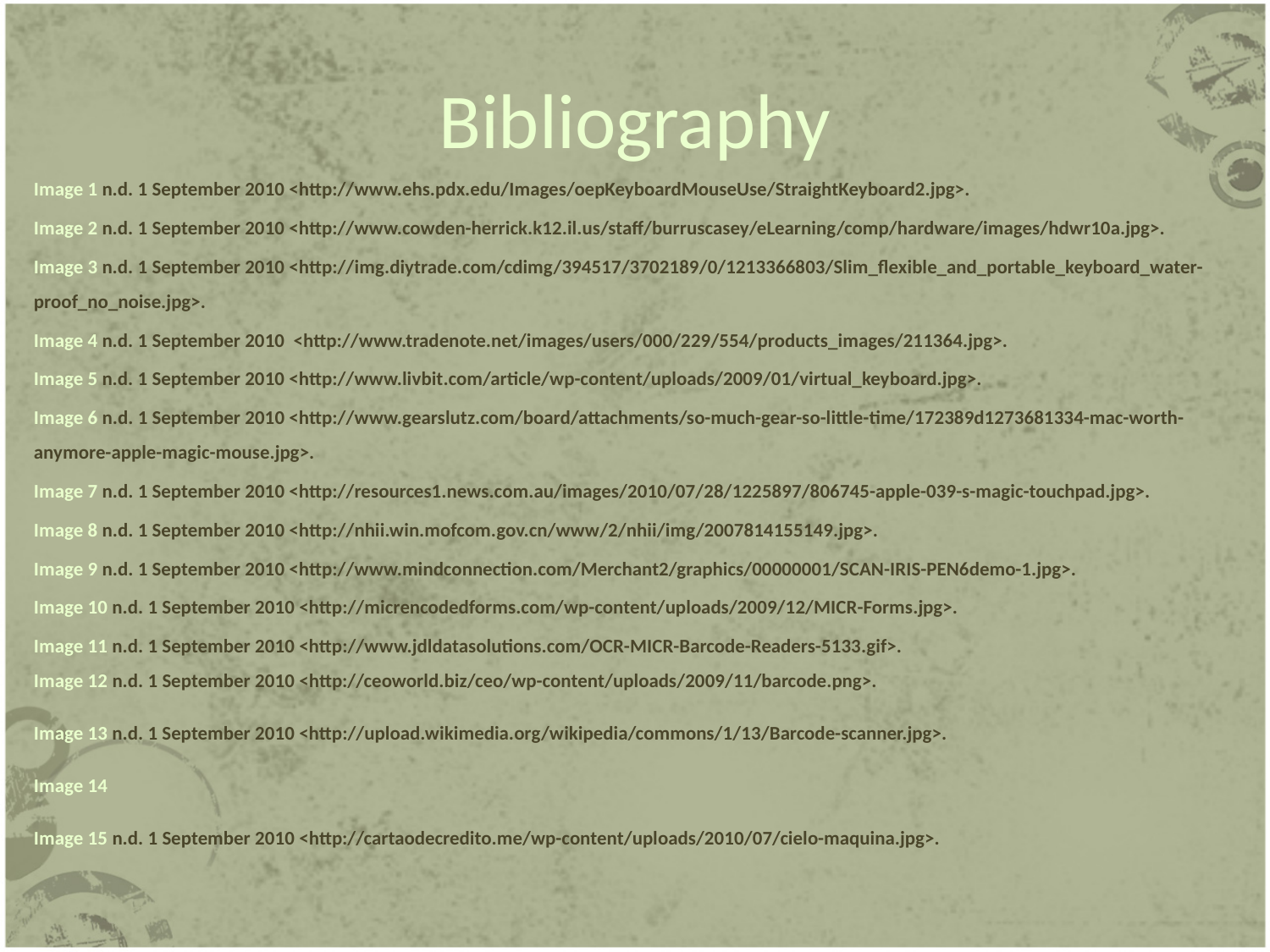

# Bibliography
Image 1 n.d. 1 September 2010 <http://www.ehs.pdx.edu/Images/oepKeyboardMouseUse/StraightKeyboard2.jpg>.
Image 2 n.d. 1 September 2010 <http://www.cowden-herrick.k12.il.us/staff/burruscasey/eLearning/comp/hardware/images/hdwr10a.jpg>.
Image 3 n.d. 1 September 2010 <http://img.diytrade.com/cdimg/394517/3702189/0/1213366803/Slim_flexible_and_portable_keyboard_water-proof_no_noise.jpg>.
Image 4 n.d. 1 September 2010  <http://www.tradenote.net/images/users/000/229/554/products_images/211364.jpg>.
Image 5 n.d. 1 September 2010 <http://www.livbit.com/article/wp-content/uploads/2009/01/virtual_keyboard.jpg>.
Image 6 n.d. 1 September 2010 <http://www.gearslutz.com/board/attachments/so-much-gear-so-little-time/172389d1273681334-mac-worth-anymore-apple-magic-mouse.jpg>.
Image 7 n.d. 1 September 2010 <http://resources1.news.com.au/images/2010/07/28/1225897/806745-apple-039-s-magic-touchpad.jpg>.
Image 8 n.d. 1 September 2010 <http://nhii.win.mofcom.gov.cn/www/2/nhii/img/2007814155149.jpg>.
Image 9 n.d. 1 September 2010 <http://www.mindconnection.com/Merchant2/graphics/00000001/SCAN-IRIS-PEN6demo-1.jpg>.
Image 10 n.d. 1 September 2010 <http://micrencodedforms.com/wp-content/uploads/2009/12/MICR-Forms.jpg>.
Image 11 n.d. 1 September 2010 <http://www.jdldatasolutions.com/OCR-MICR-Barcode-Readers-5133.gif>.
Image 12 n.d. 1 September 2010 <http://ceoworld.biz/ceo/wp-content/uploads/2009/11/barcode.png>.
Image 13 n.d. 1 September 2010 <http://upload.wikimedia.org/wikipedia/commons/1/13/Barcode-scanner.jpg>.
Image 14
Image 15 n.d. 1 September 2010 <http://cartaodecredito.me/wp-content/uploads/2010/07/cielo-maquina.jpg>.